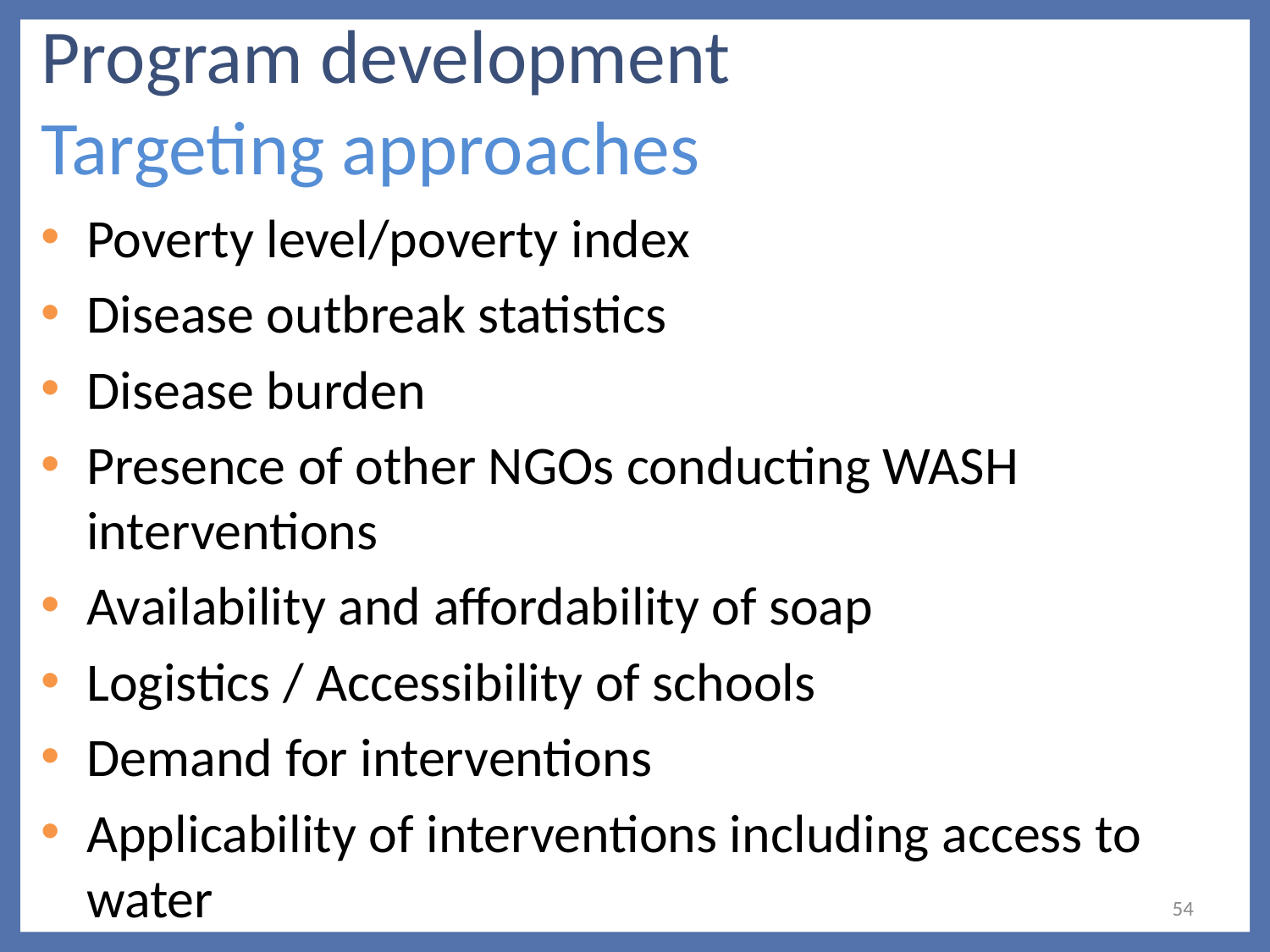

# Program development Targeting approaches
Poverty level/poverty index
Disease outbreak statistics
Disease burden
Presence of other NGOs conducting WASH interventions
Availability and affordability of soap
Logistics / Accessibility of schools
Demand for interventions
Applicability of interventions including access to water
54